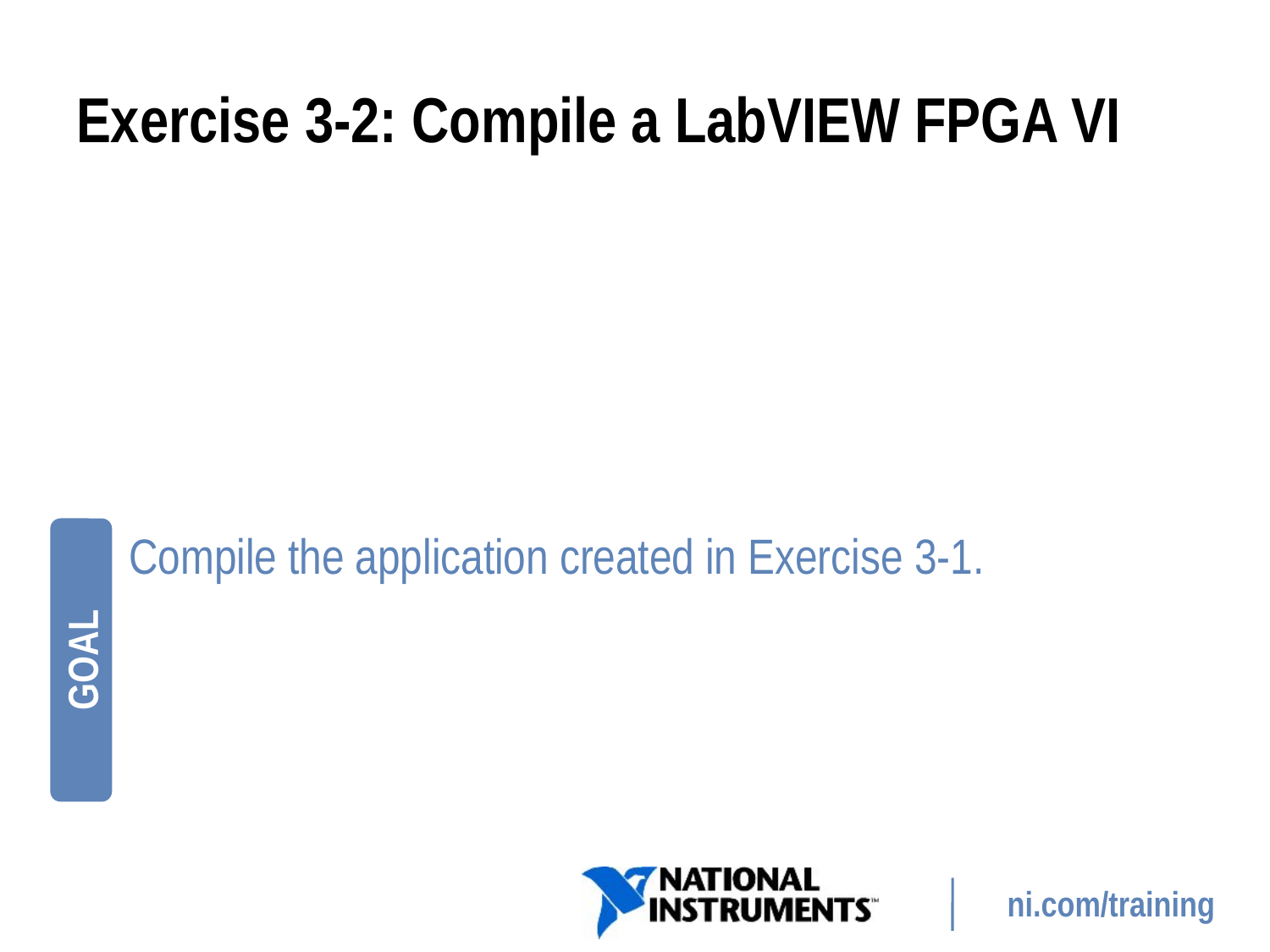

# Exercise 3-2: Compile a LabVIEW FPGA VI
Compile the application created in Exercise 3-1.